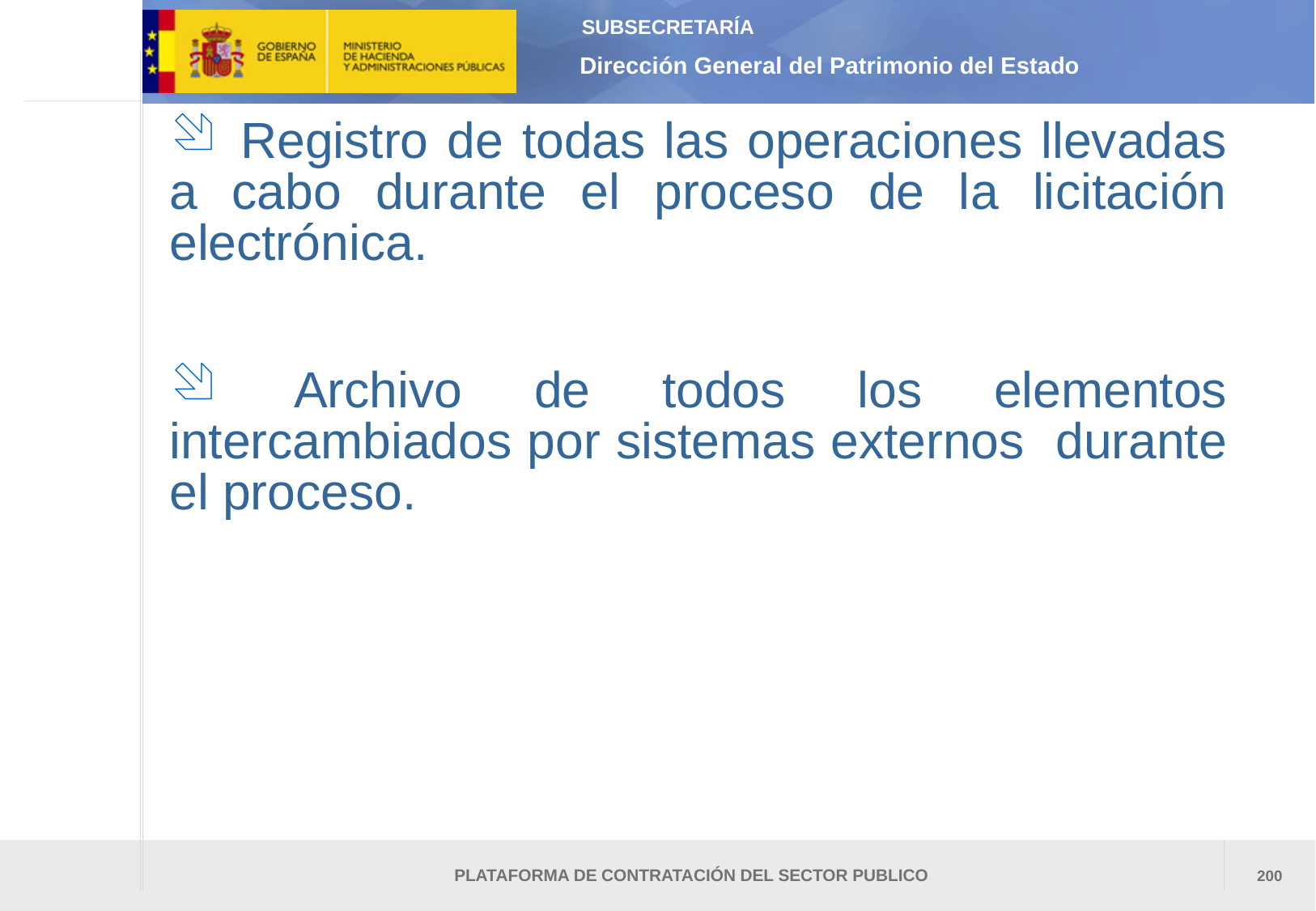

Registro de todas las operaciones llevadas a cabo durante el proceso de la licitación electrónica.

 Archivo de todos los elementos intercambiados por sistemas externos  durante el proceso.